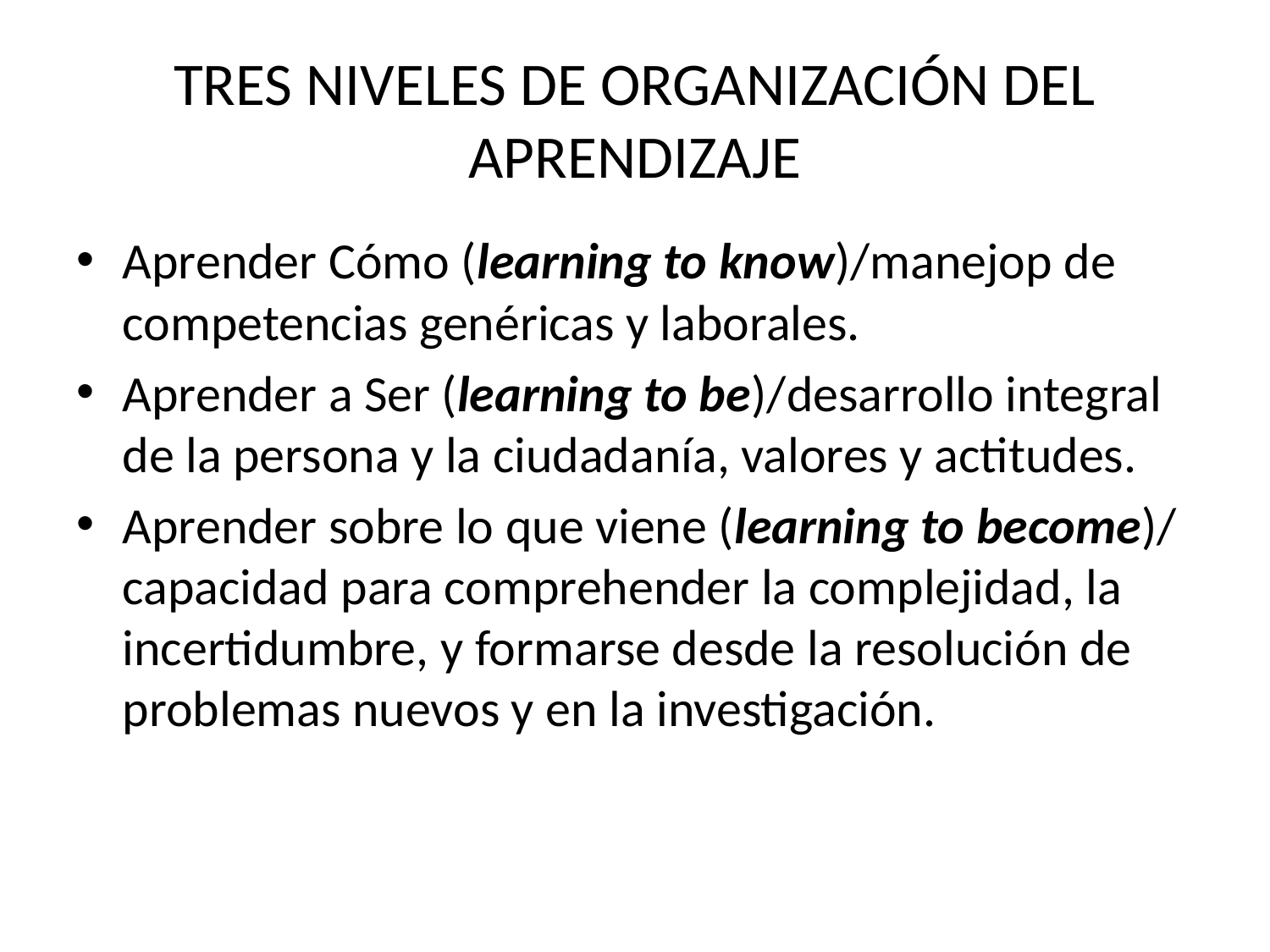

# TRES NIVELES DE ORGANIZACIÓN DEL APRENDIZAJE
Aprender Cómo (learning to know)/manejop de competencias genéricas y laborales.
Aprender a Ser (learning to be)/desarrollo integral de la persona y la ciudadanía, valores y actitudes.
Aprender sobre lo que viene (learning to become)/ capacidad para comprehender la complejidad, la incertidumbre, y formarse desde la resolución de problemas nuevos y en la investigación.